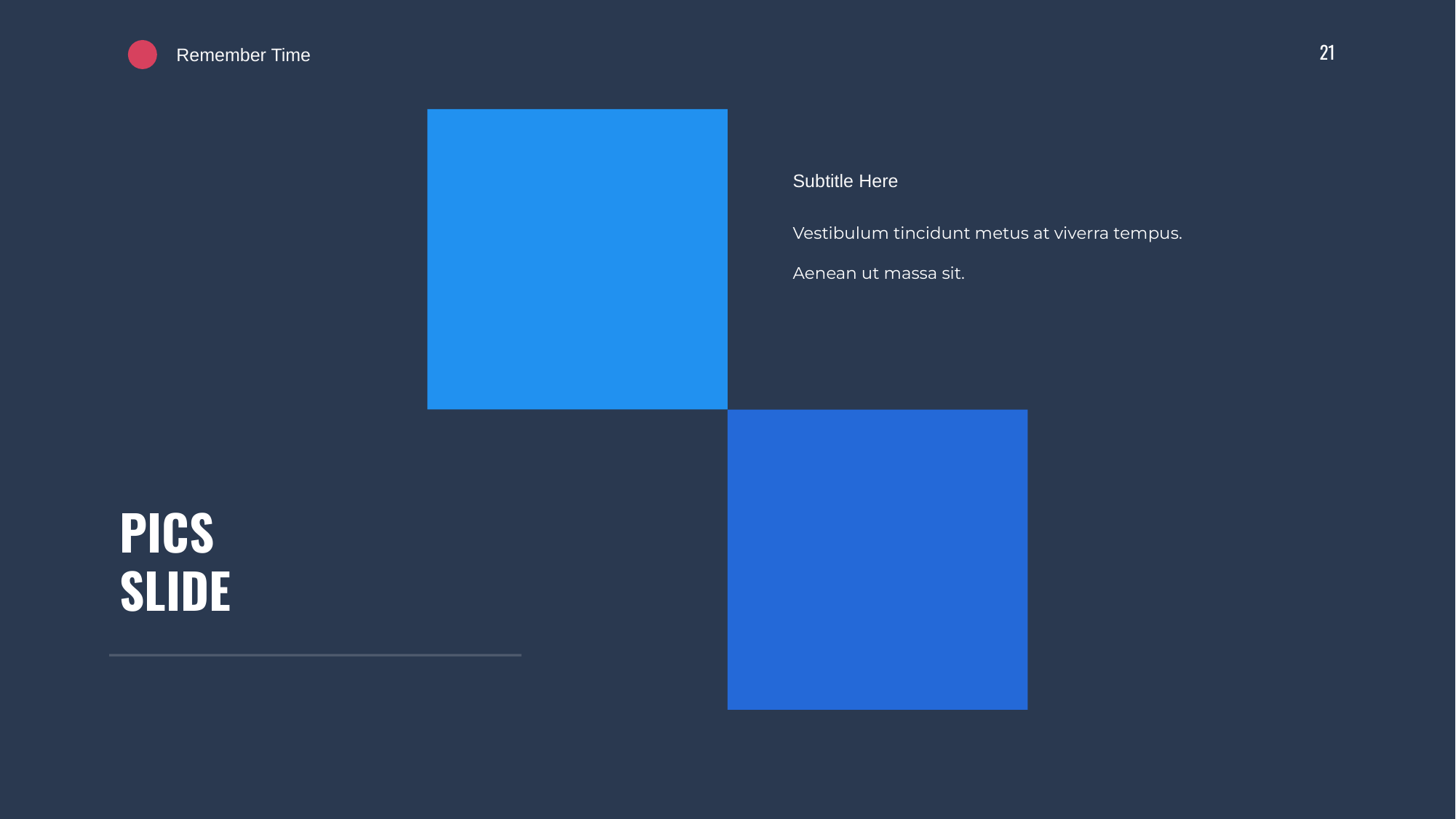

21
Remember Time

Subtitle Here
Vestibulum tincidunt metus at viverra tempus. Aenean ut massa sit.

PICS
SLIDE